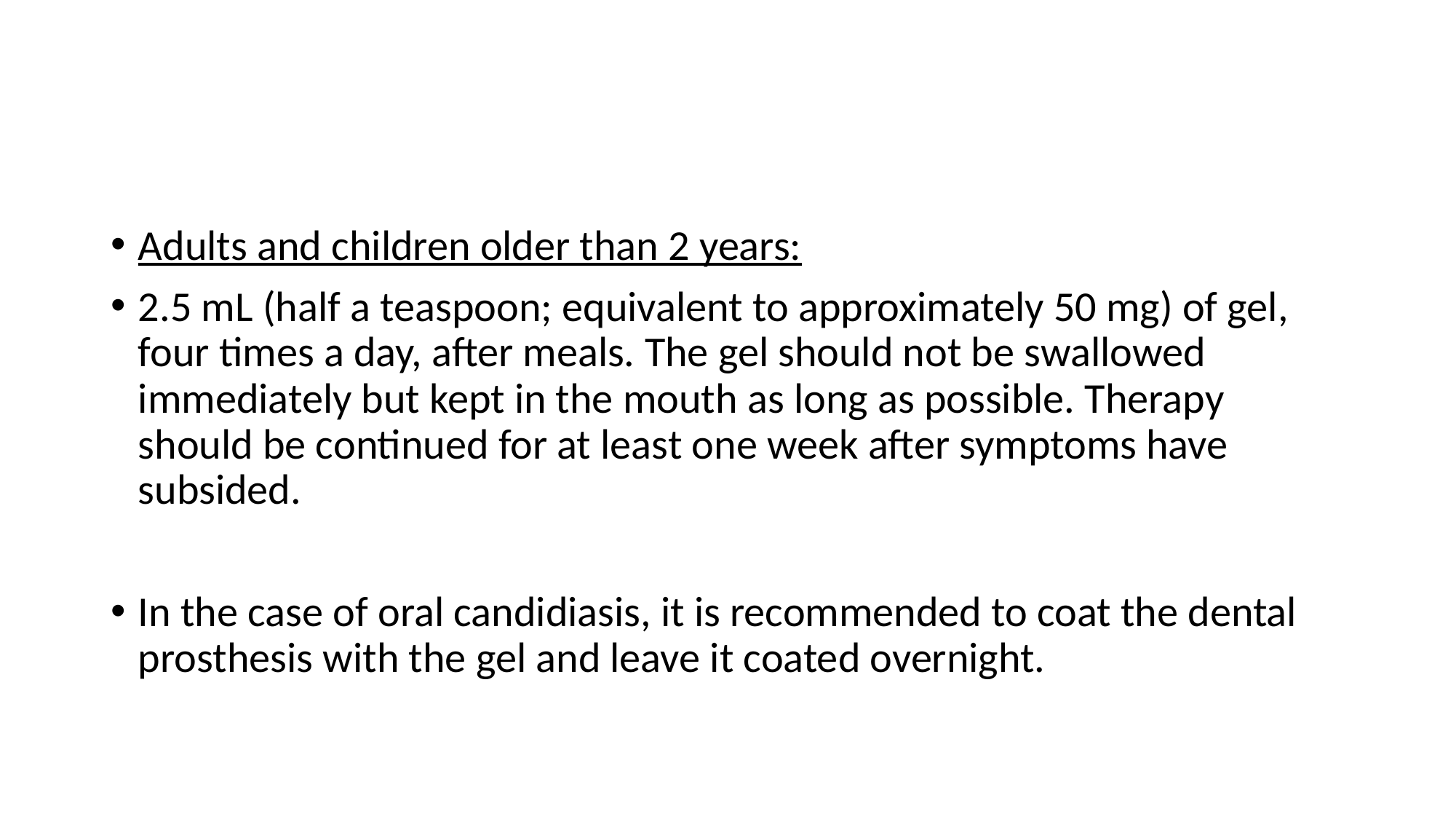

#
Adults and children older than 2 years:
2.5 mL (half a teaspoon; equivalent to approximately 50 mg) of gel, four times a day, after meals. The gel should not be swallowed immediately but kept in the mouth as long as possible. Therapy should be continued for at least one week after symptoms have subsided.

In the case of oral candidiasis, it is recommended to coat the dental prosthesis with the gel and leave it coated overnight.